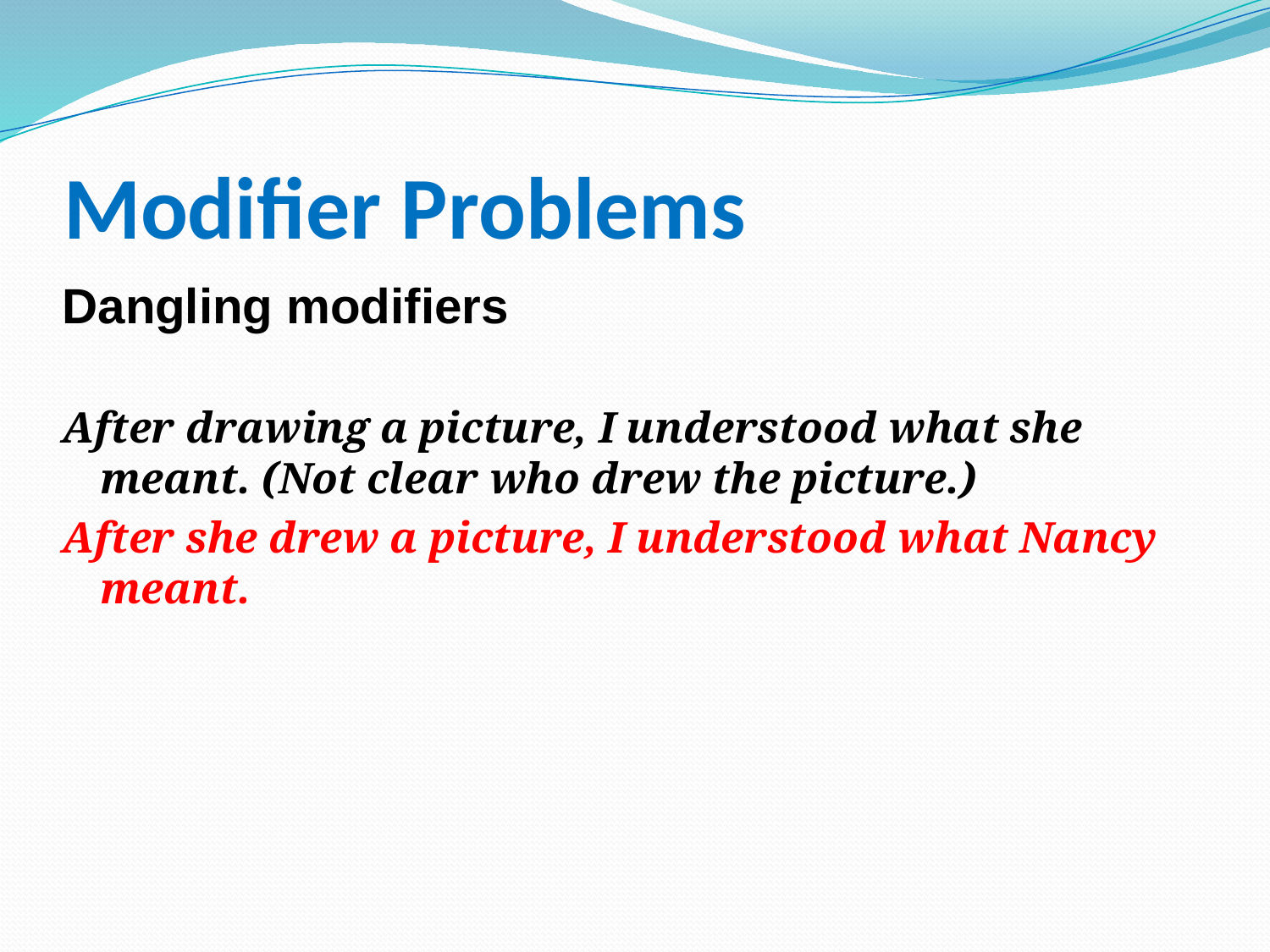

# Modifier Problems
Dangling modifiers

After drawing a picture, I understood what she meant. (Not clear who drew the picture.)
After she drew a picture, I understood what Nancy meant.